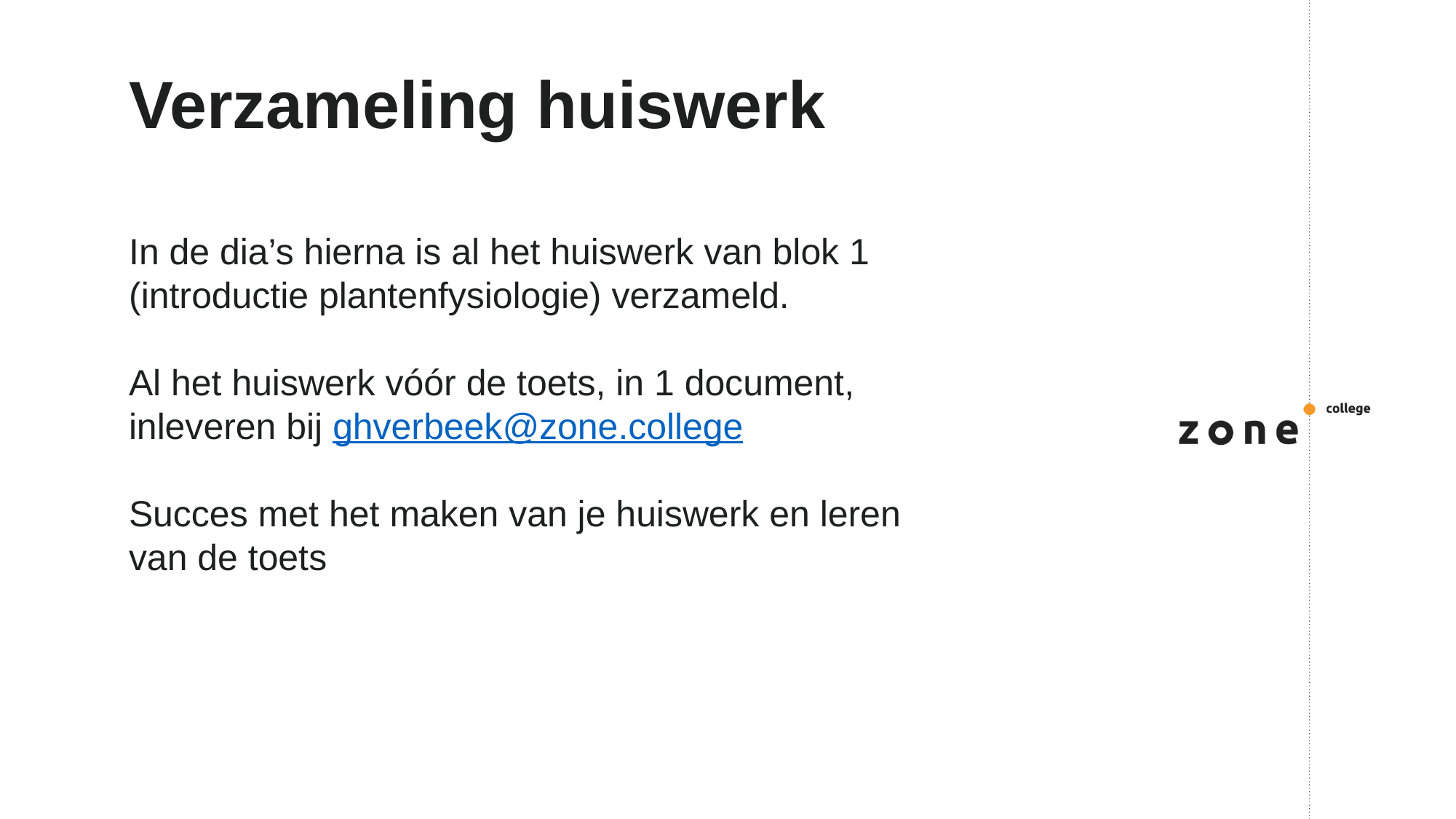

# Verzameling huiswerk
In de dia’s hierna is al het huiswerk van blok 1
(introductie plantenfysiologie) verzameld.

Al het huiswerk vóór de toets, in 1 document, inleveren bij ghverbeek@zone.college

Succes met het maken van je huiswerk en leren van de toets